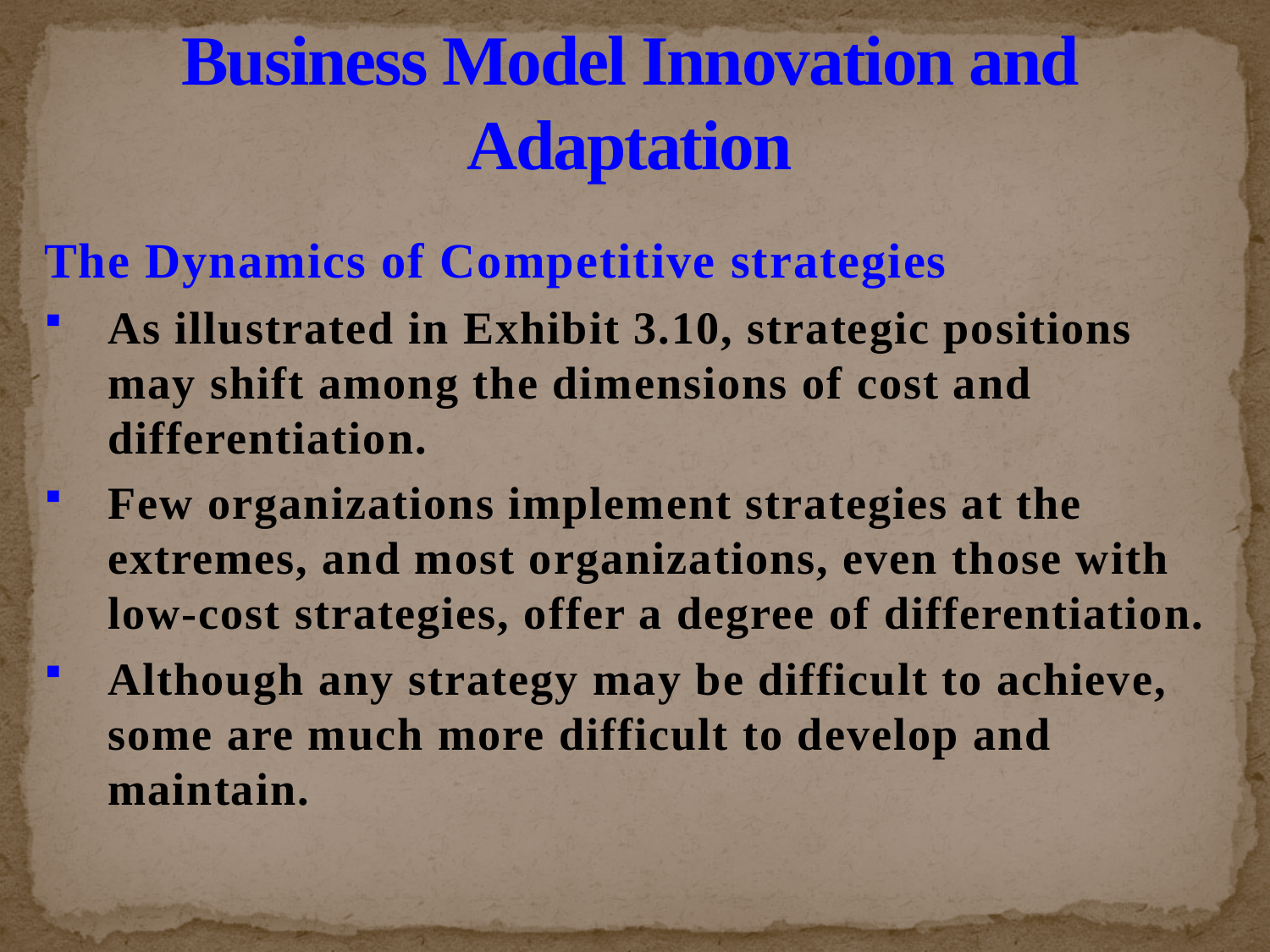

# Business Model Innovation and Adaptation
The Dynamics of Competitive strategies
As illustrated in Exhibit 3.10, strategic positions may shift among the dimensions of cost and differentiation.
Few organizations implement strategies at the extremes, and most organizations, even those with low-cost strategies, offer a degree of differentiation.
Although any strategy may be difficult to achieve, some are much more difficult to develop and maintain.